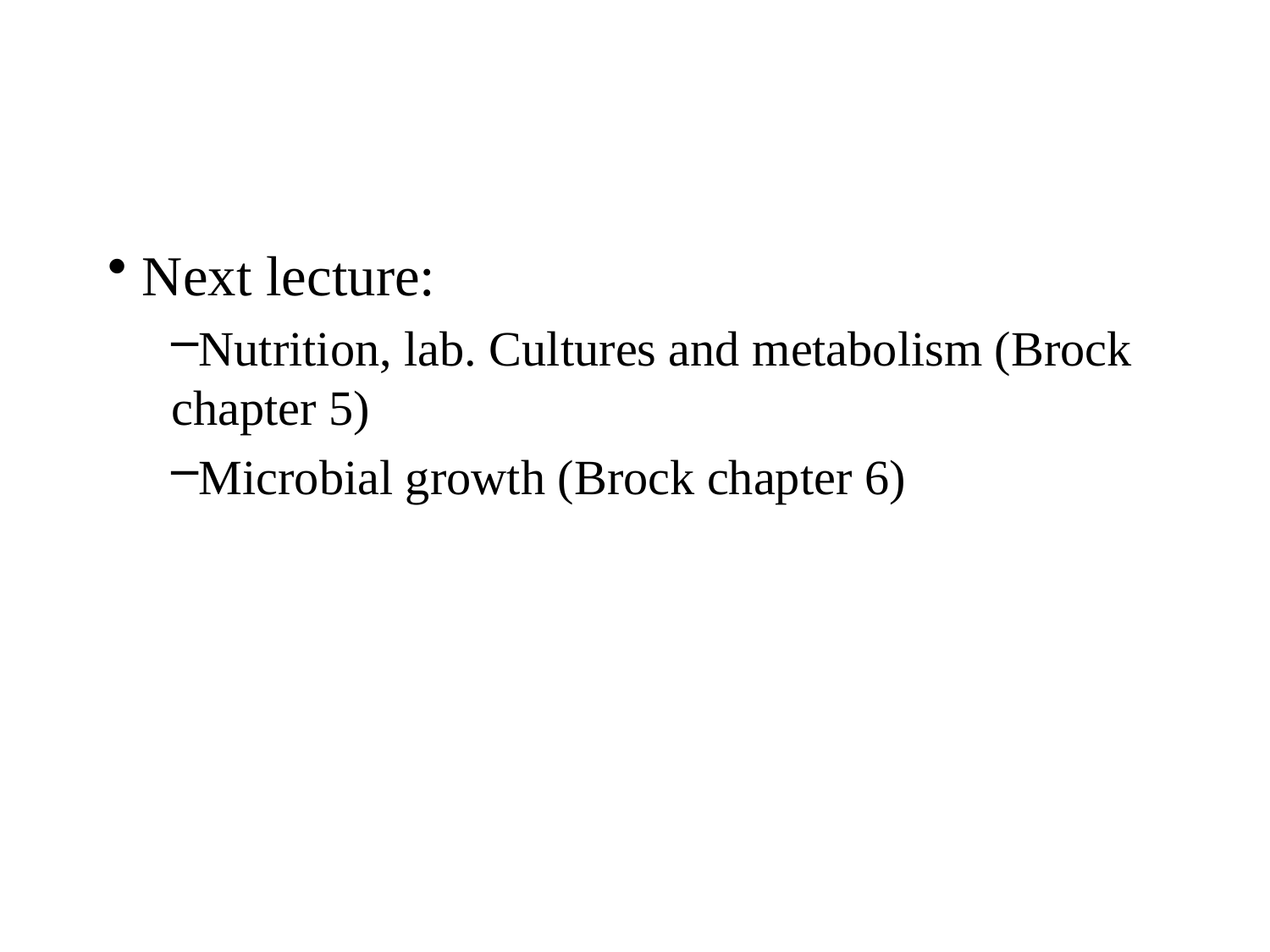

Next lecture:
Nutrition, lab. Cultures and metabolism (Brock chapter 5)
Microbial growth (Brock chapter 6)